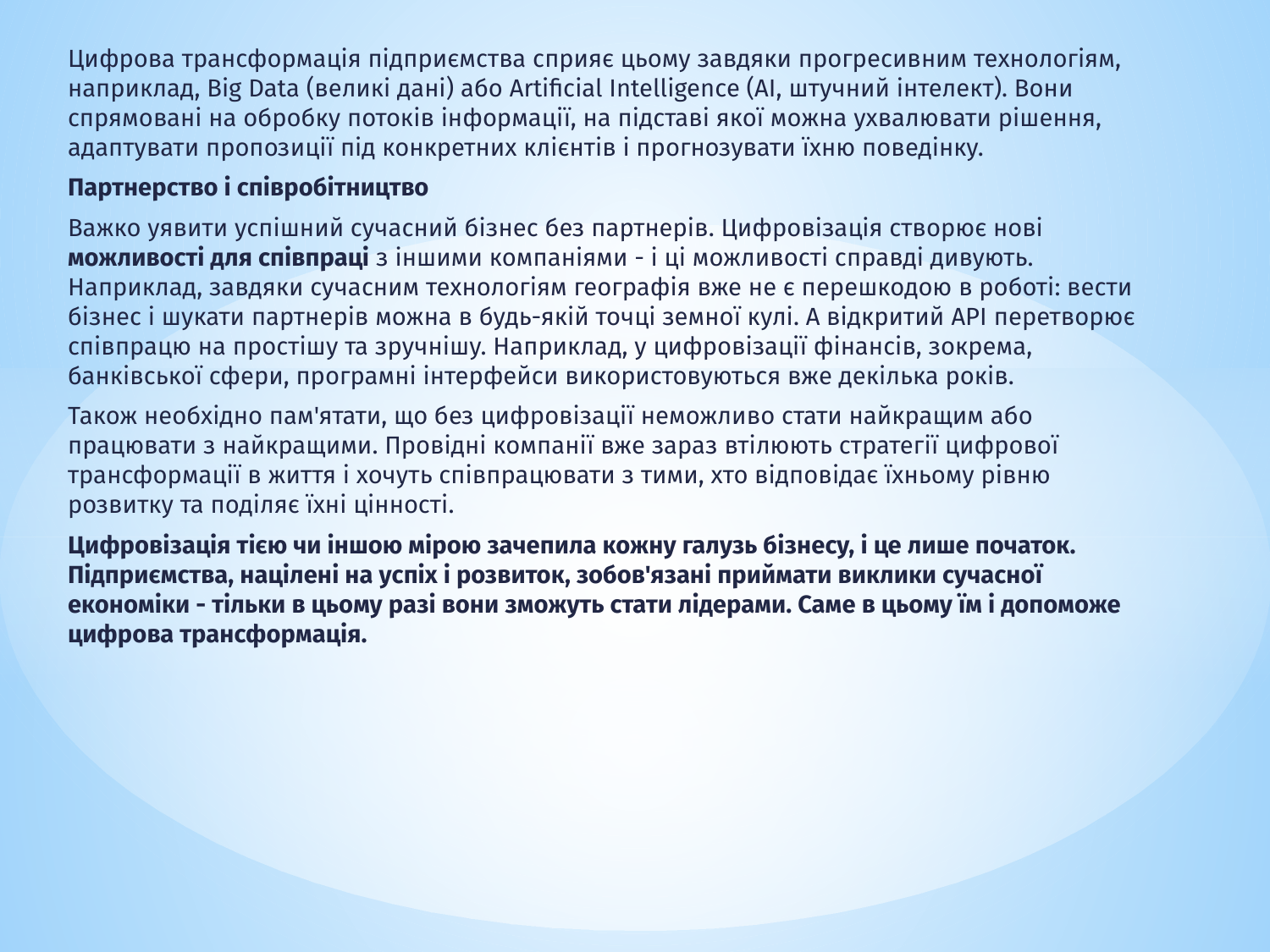

Цифрова трансформація підприємства сприяє цьому завдяки прогресивним технологіям, наприклад, Big Data (великі дані) або Artificial Intelligence (AI, штучний інтелект). Вони спрямовані на обробку потоків інформації, на підставі якої можна ухвалювати рішення, адаптувати пропозиції під конкретних клієнтів і прогнозувати їхню поведінку.
Партнерство і співробітництво
Важко уявити успішний сучасний бізнес без партнерів. Цифровізація створює нові можливості для співпраці з іншими компаніями - і ці можливості справді дивують. Наприклад, завдяки сучасним технологіям географія вже не є перешкодою в роботі: вести бізнес і шукати партнерів можна в будь-якій точці земної кулі. А відкритий API перетворює співпрацю на простішу та зручнішу. Наприклад, у цифровізації фінансів, зокрема, банківської сфери, програмні інтерфейси використовуються вже декілька років.
Також необхідно пам'ятати, що без цифровізації неможливо стати найкращим або працювати з найкращими. Провідні компанії вже зараз втілюють стратегії цифрової трансформації в життя і хочуть співпрацювати з тими, хто відповідає їхньому рівню розвитку та поділяє їхні цінності.
Цифровізація тією чи іншою мірою зачепила кожну галузь бізнесу, і це лише початок. Підприємства, націлені на успіх і розвиток, зобов'язані приймати виклики сучасної економіки - тільки в цьому разі вони зможуть стати лідерами. Саме в цьому їм і допоможе цифрова трансформація.